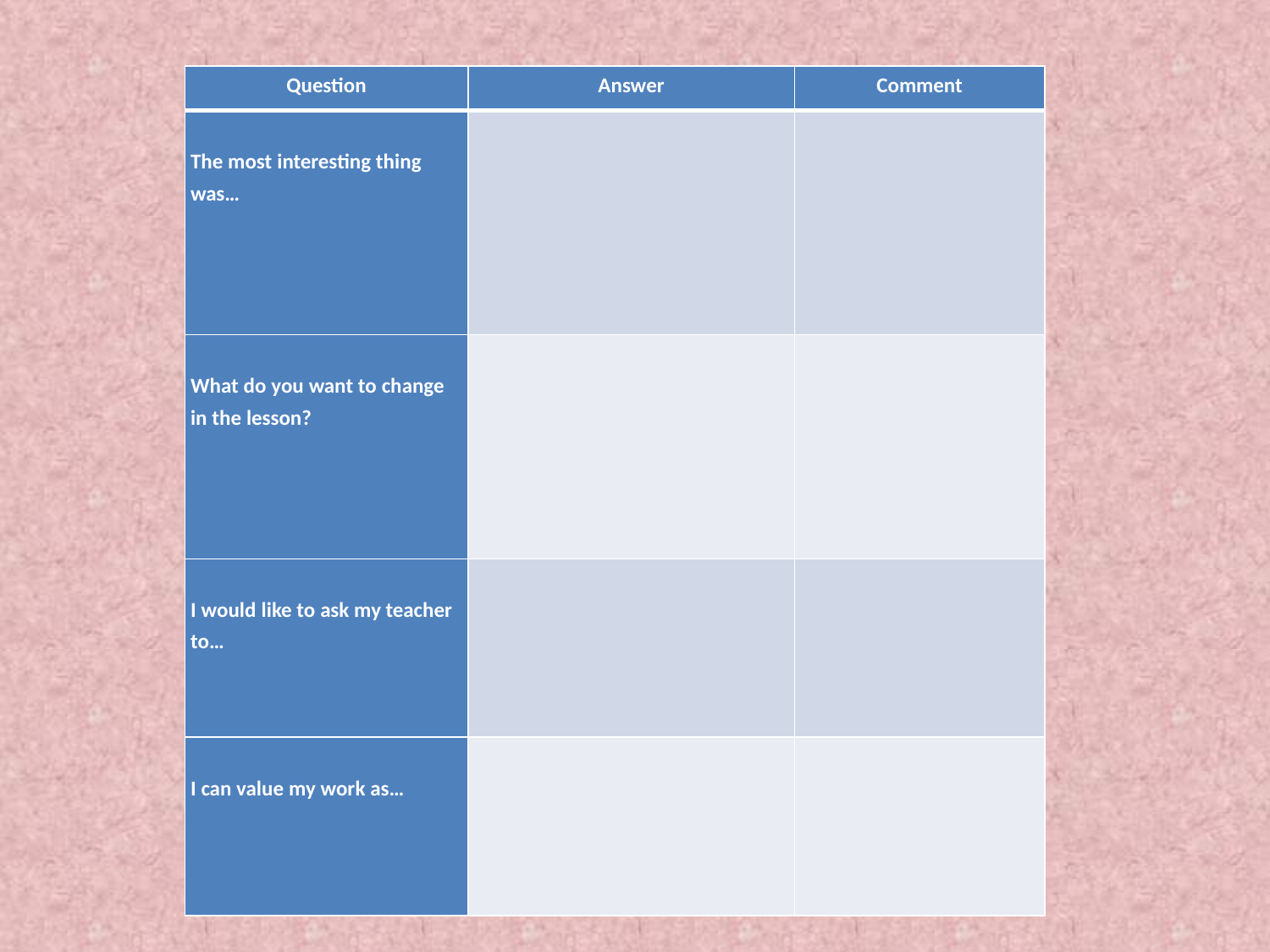

| Question | Answer | Comment |
| --- | --- | --- |
| The most interesting thing was… |  |  |
| What do you want to change in the lesson? |  |  |
| I would like to ask my teacher to… |  |  |
| I can value my work as… |  |  |